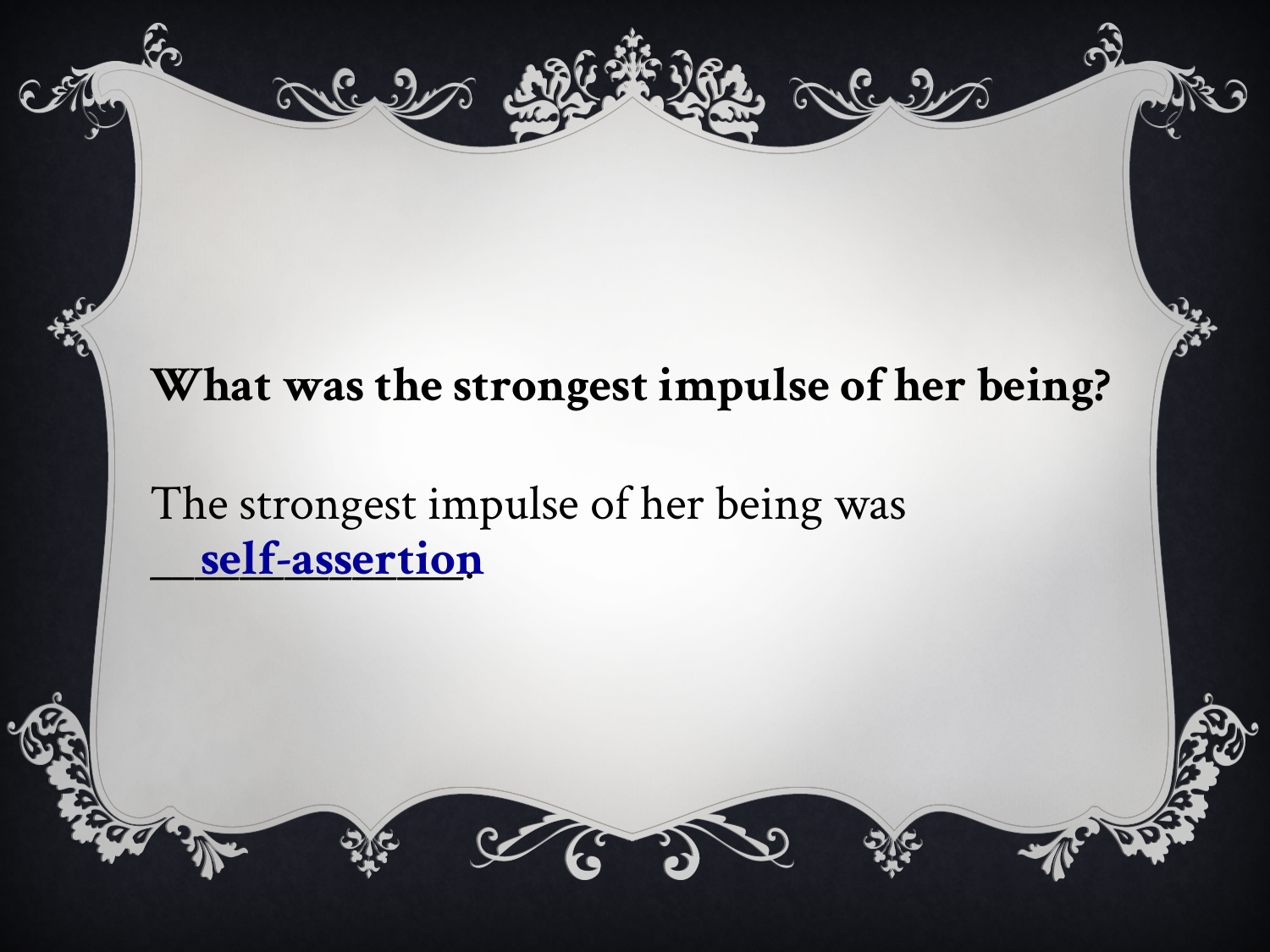

What was the strongest impulse of her being?

The strongest impulse of her being was ______________.
self-assertion